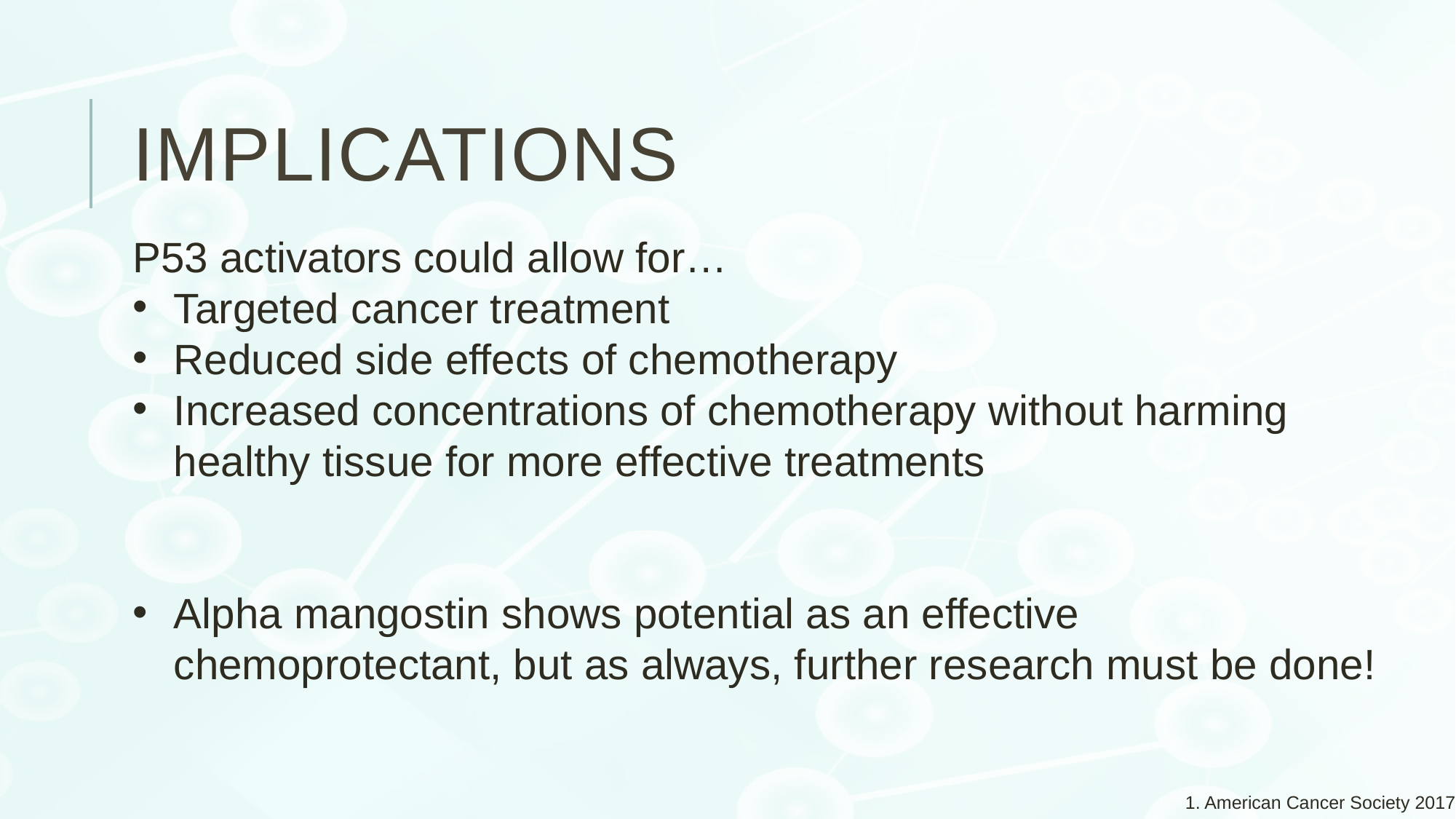

# Implications
P53 activators could allow for…
Targeted cancer treatment
Reduced side effects of chemotherapy
Increased concentrations of chemotherapy without harming healthy tissue for more effective treatments

Alpha mangostin shows potential as an effective chemoprotectant, but as always, further research must be done!

1. American Cancer Society 2017